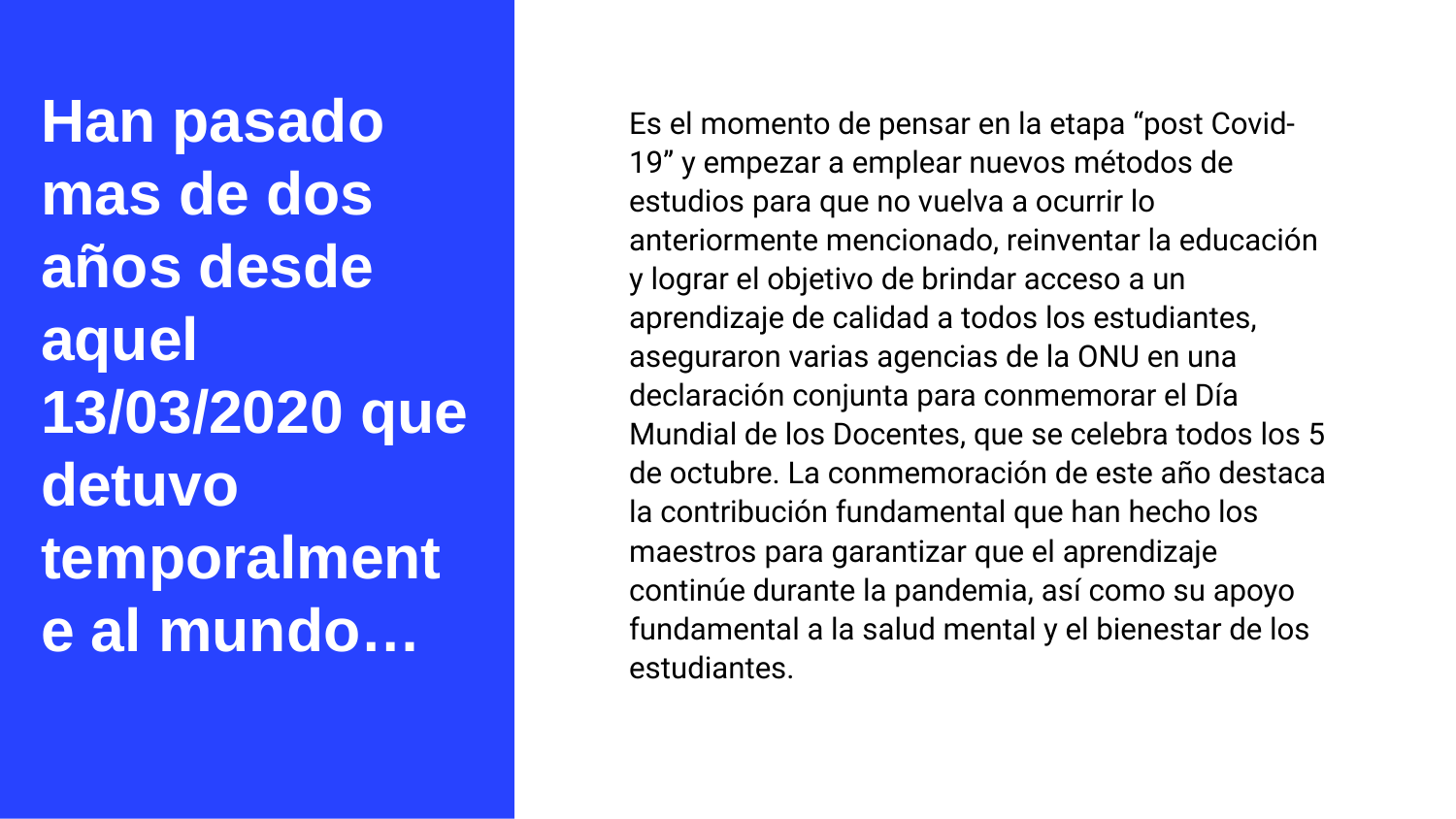

Han pasado mas de dos años desde aquel 13/03/2020 que detuvo temporalmente al mundo…
Es el momento de pensar en la etapa “post Covid-19” y empezar a emplear nuevos métodos de estudios para que no vuelva a ocurrir lo anteriormente mencionado, reinventar la educación y lograr el objetivo de brindar acceso a un aprendizaje de calidad a todos los estudiantes, aseguraron varias agencias de la ONU en una declaración conjunta para conmemorar el Día Mundial de los Docentes, que se celebra todos los 5 de octubre. La conmemoración de este año destaca la contribución fundamental que han hecho los maestros para garantizar que el aprendizaje continúe durante la pandemia, así como su apoyo fundamental a la salud mental y el bienestar de los estudiantes.